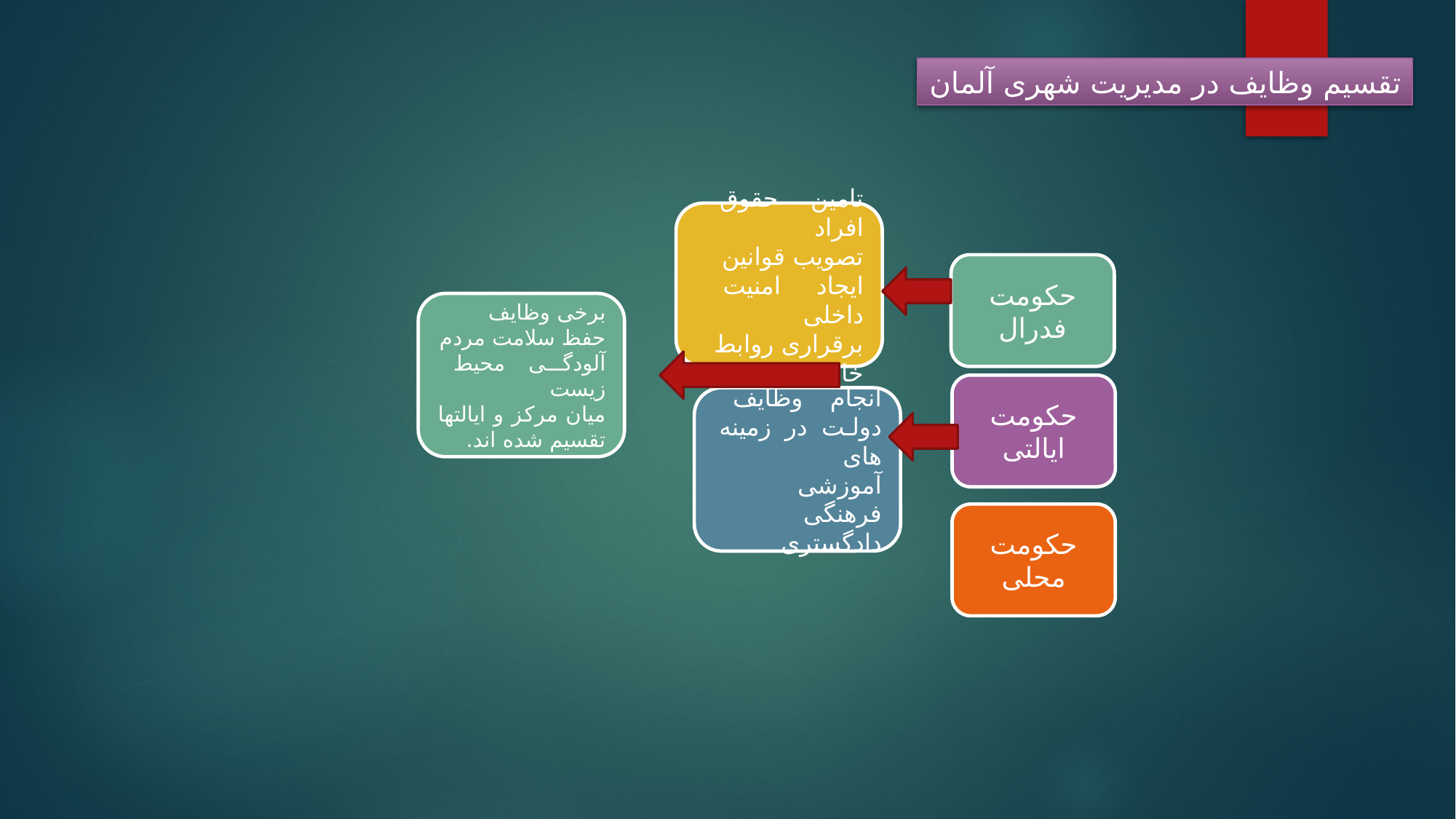

تقسیم وظایف در مدیریت شهری آلمان
تامین حقوق افراد
تصویب قوانین
ایجاد امنیت داخلی
برقراری روابط خارجی
حکومت فدرال

برخی وظایف
حفظ سلامت مردم
آلودگی محیط زیست
میان مرکز و ایالتها تقسیم شده اند.

حکومت ایالتی
انجام وظایف دولت در زمینه های
آموزشی
فرهنگی
دادگستری

حکومت محلی